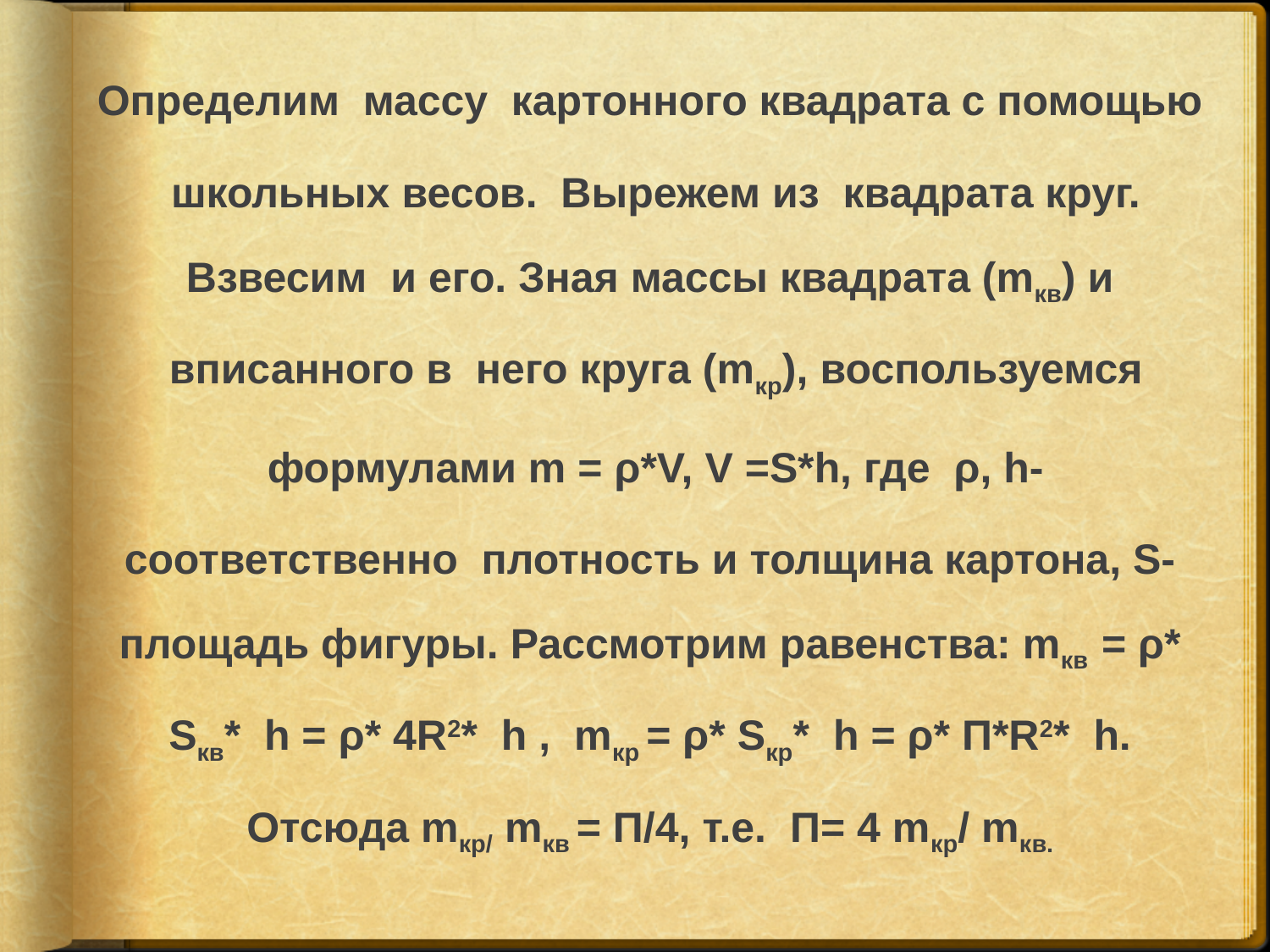

# Определим  массу  картонного квадрата с помощью  школьных весов.  Вырежем из  квадрата круг. Взвесим  и его. Зная массы квадрата (mкв) и  вписанного в  него круга (mкр), воспользуемся  формулами m = ρ*V, V =S*h, где  ρ, h- соответственно  плотность и толщина картона, S- площадь фигуры. Рассмотрим равенства: mкв  = ρ* Sкв*  h = ρ* 4R2*  h ,  mкр = ρ* Sкр*  h = ρ* П*R2*  h. Отсюда mкр/ mкв = П/4, т.е.  П= 4 mкр/ mкв.